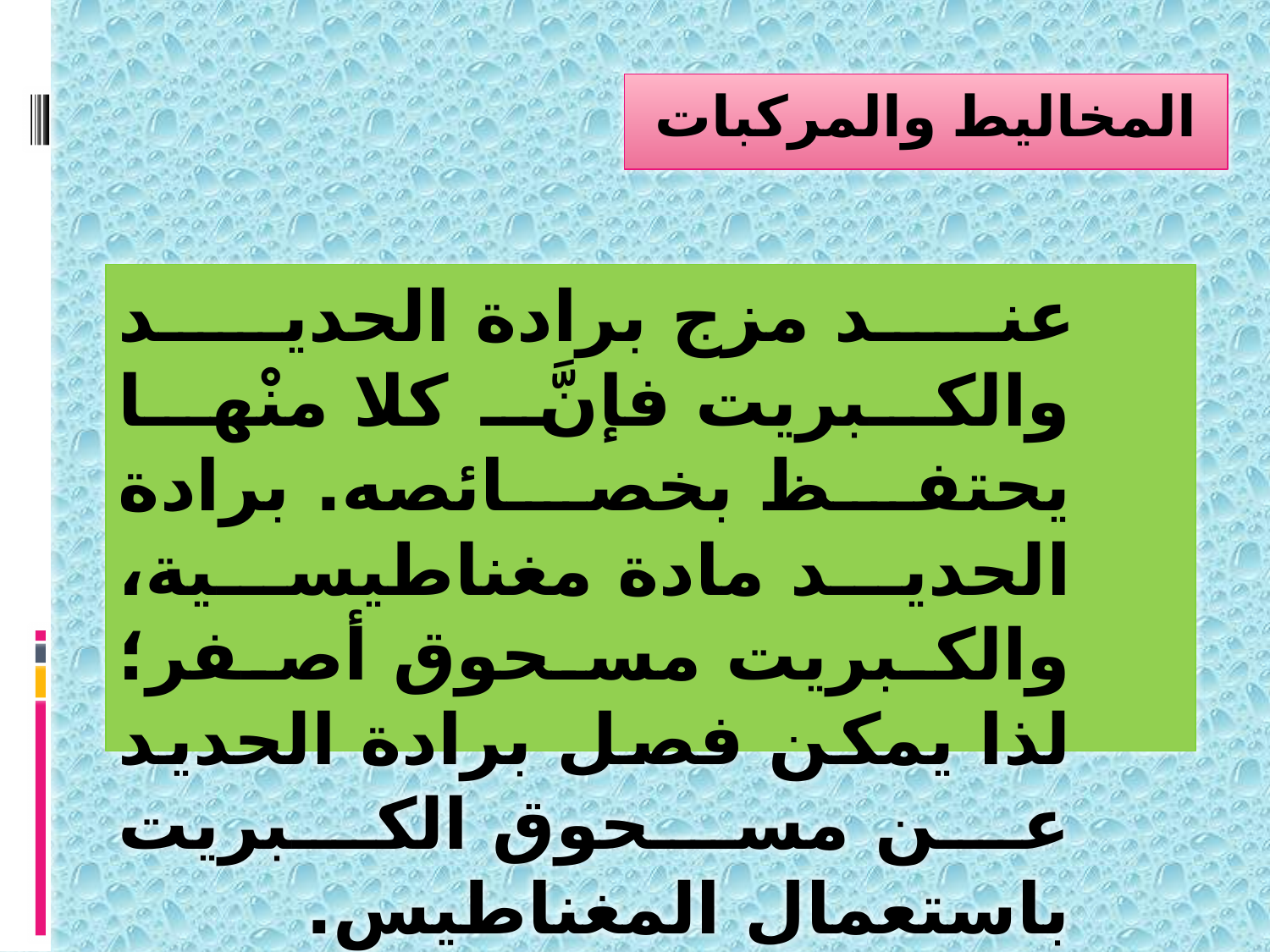

المخاليط والمركبات

    عند مزج برادة الحديد والكبريت فإنَّ كلا منْها يحتفظ بخصائصه. برادة الحديد مادة مغناطيسية، والكبريت مسحوق أصفر؛ لذا يمكن فصل برادة الحديد عن مسحوق الكبريت باستعمال المغناطيس.